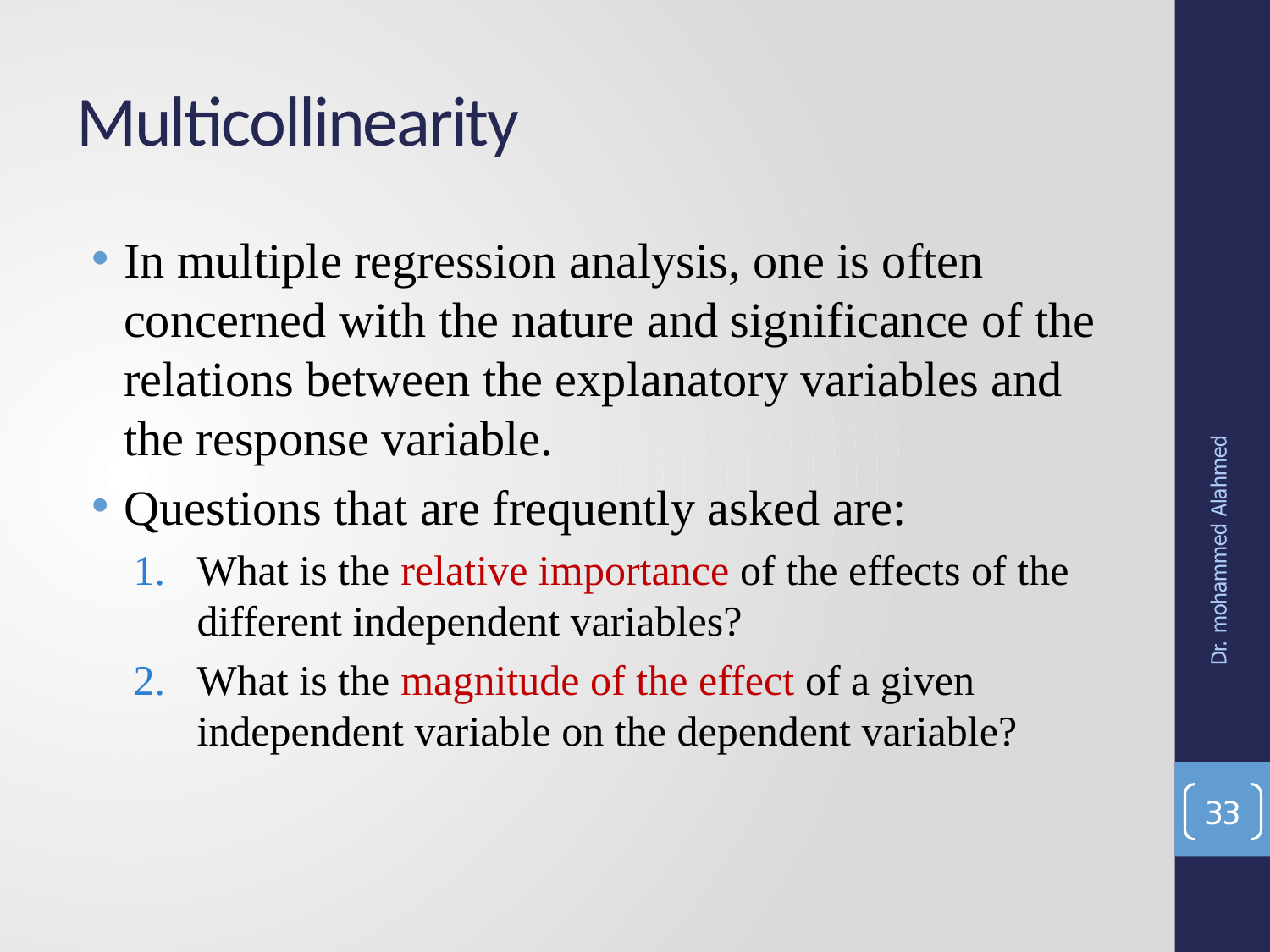

# Multicollinearity
In multiple regression analysis, one is often concerned with the nature and significance of the relations between the explanatory variables and the response variable.
Questions that are frequently asked are:
What is the relative importance of the effects of the different independent variables?
What is the magnitude of the effect of a given independent variable on the dependent variable?
Dr. mohammed Alahmed
33